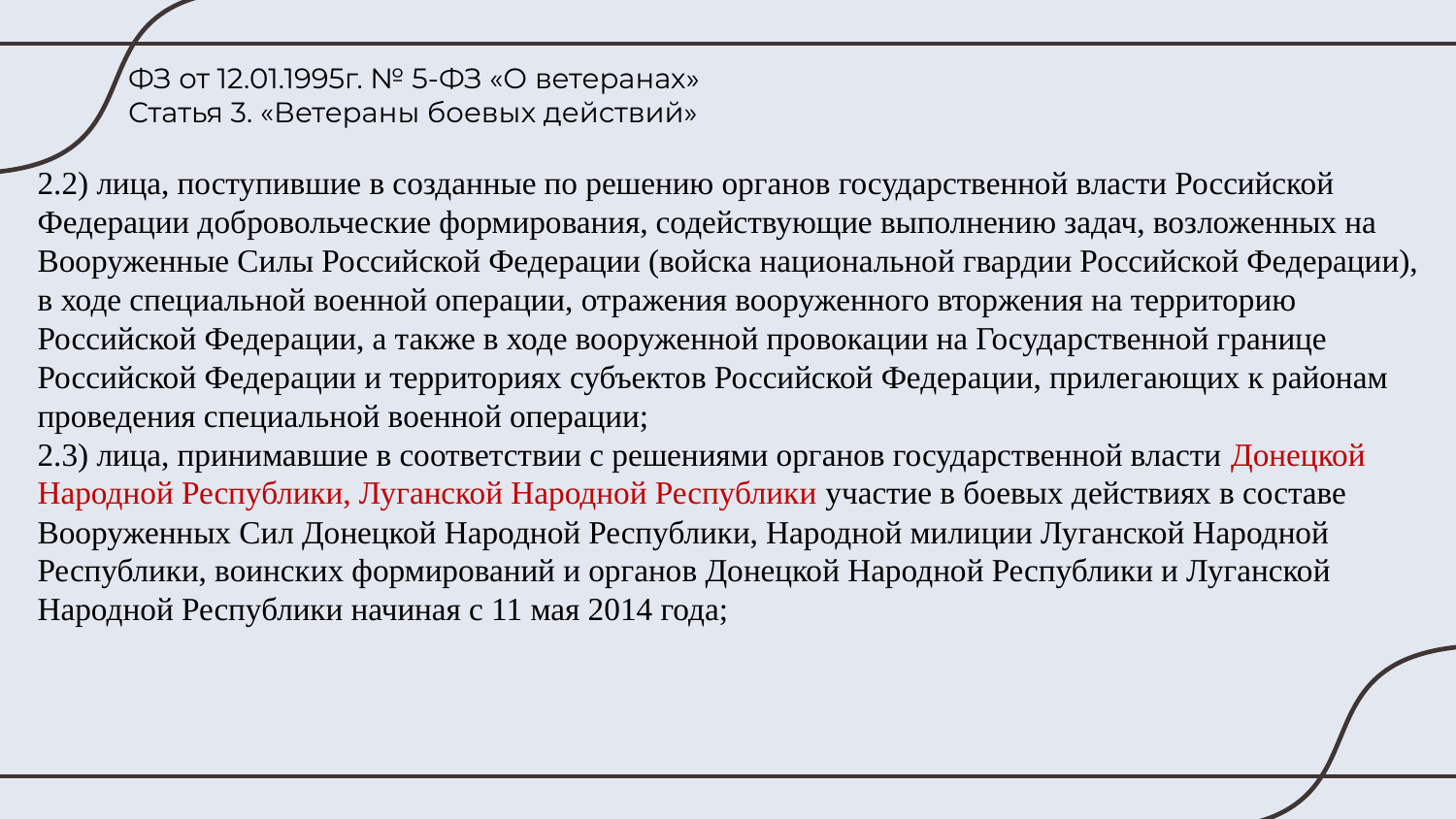

ФЗ от 12.01.1995г. № 5-ФЗ «О ветеранах»
Статья 3. «Ветераны боевых действий»

# 2.2) лица, поступившие в созданные по решению органов государственной власти Российской Федерации добровольческие формирования, содействующие выполнению задач, возложенных на Вооруженные Силы Российской Федерации (войска национальной гвардии Российской Федерации), в ходе специальной военной операции, отражения вооруженного вторжения на территорию Российской Федерации, а также в ходе вооруженной провокации на Государственной границе Российской Федерации и территориях субъектов Российской Федерации, прилегающих к районам проведения специальной военной операции; 2.3) лица, принимавшие в соответствии с решениями органов государственной власти Донецкой Народной Республики, Луганской Народной Республики участие в боевых действиях в составе Вооруженных Сил Донецкой Народной Республики, Народной милиции Луганской Народной Республики, воинских формирований и органов Донецкой Народной Республики и Луганской Народной Республики начиная с 11 мая 2014 года;